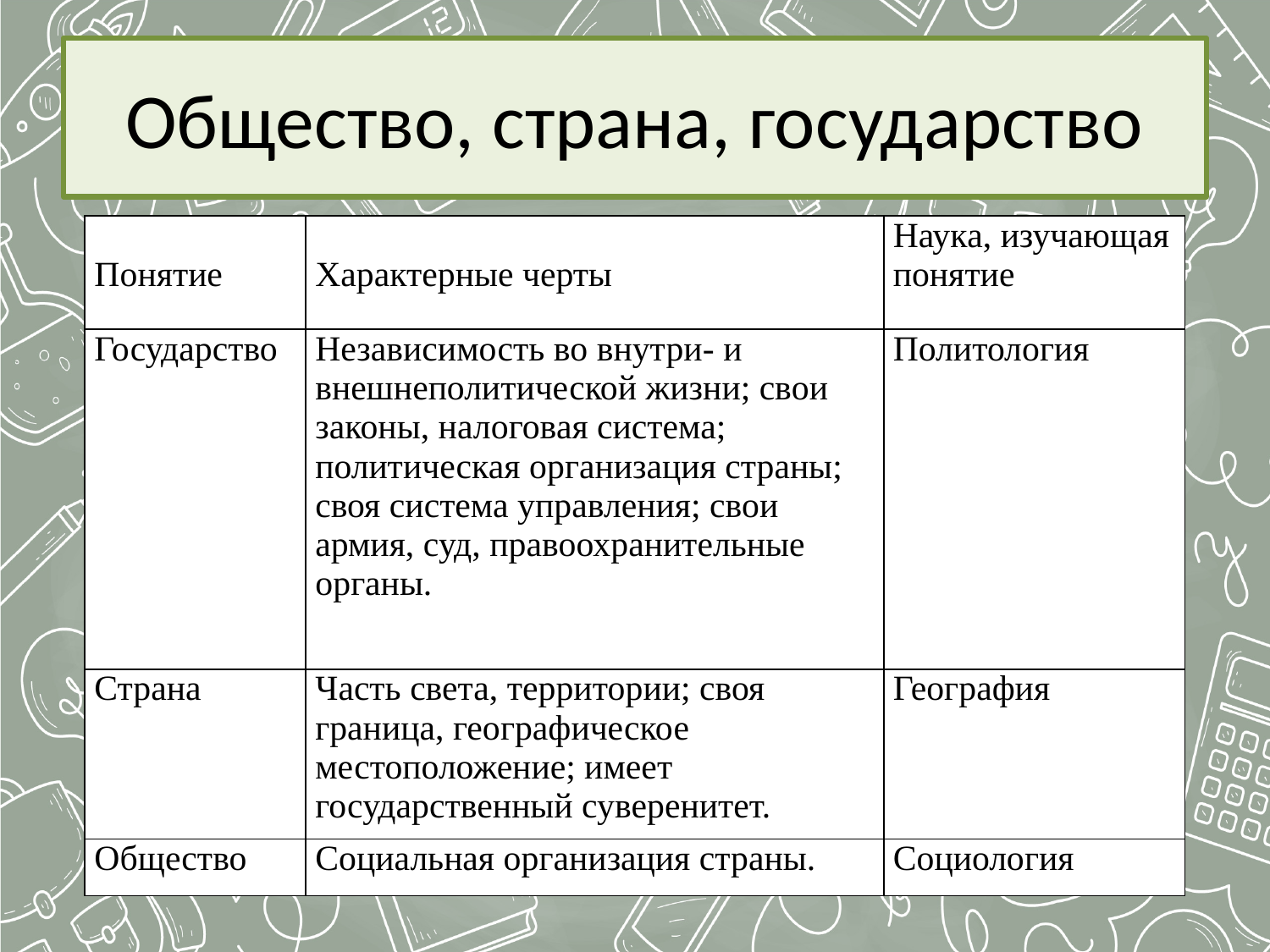

# Общество, страна, государство
| Понятие | Характерные черты | Наука, изучающая понятие |
| --- | --- | --- |
| Государство | Независимость во внутри- и внешнеполитической жизни; свои законы, налоговая система; политическая организация страны; своя система управления; свои армия, суд, правоохранительные органы. | Политология |
| Страна | Часть света, территории; своя граница, географическое местоположение; имеет государственный суверенитет. | География |
| Общество | Социальная организация страны. | Социология |